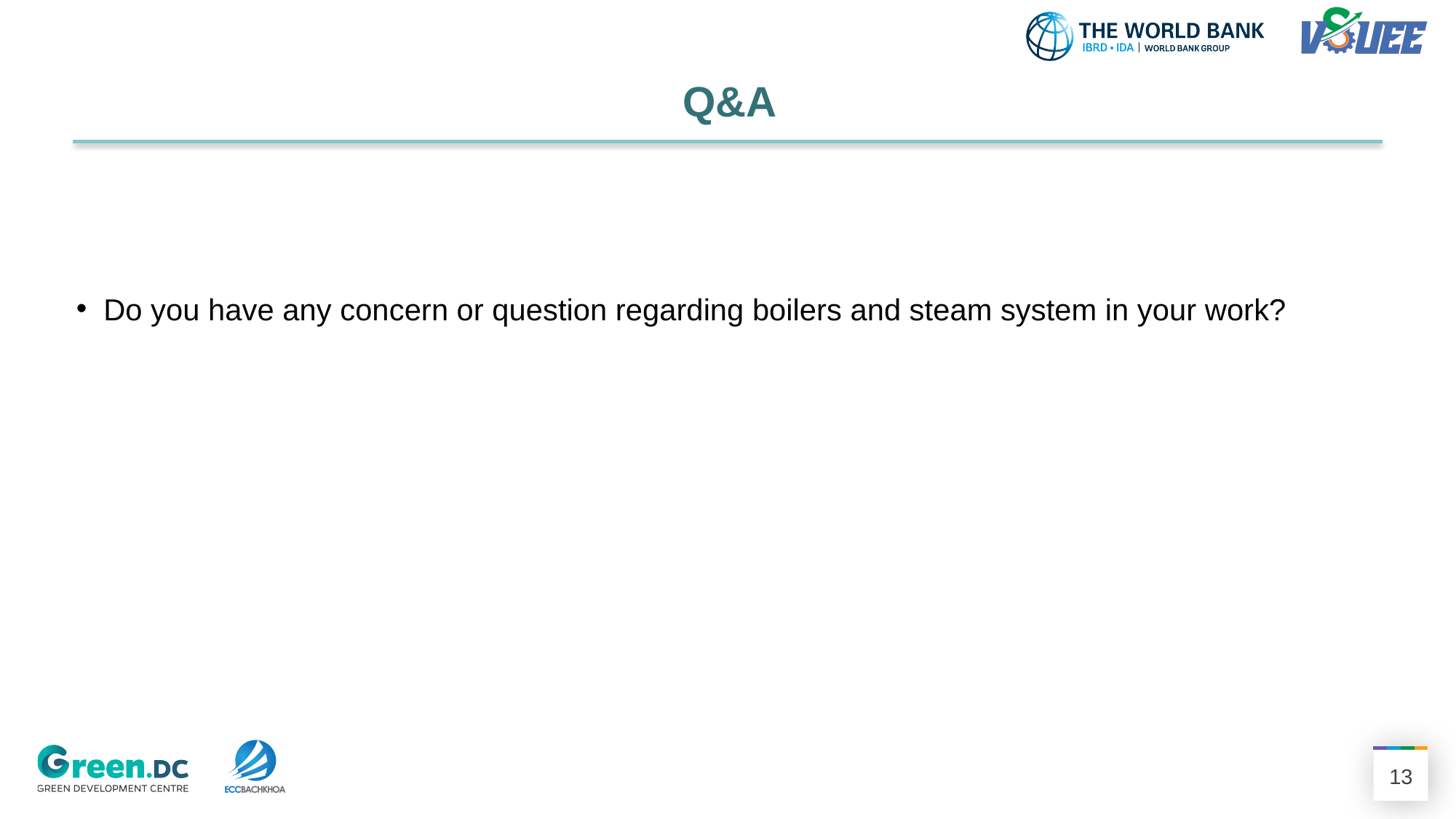

Q&A
Do you have any concern or question regarding boilers and steam system in your work?